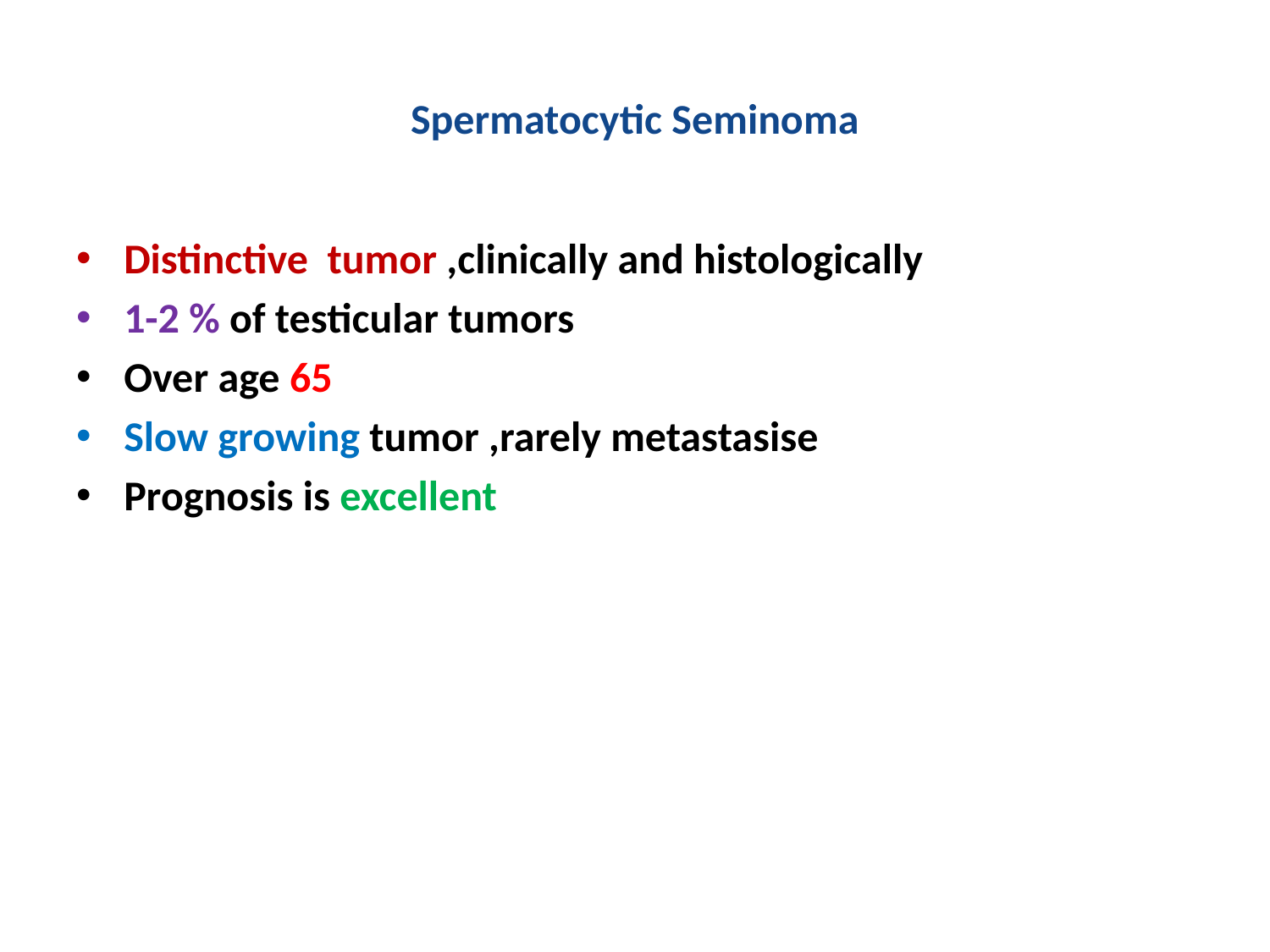

# Spermatocytic Seminoma

Distinctive  tumor ,clinically and histologically
1-2 % of testicular tumors
Over age 65
Slow growing tumor ,rarely metastasise
Prognosis is excellent